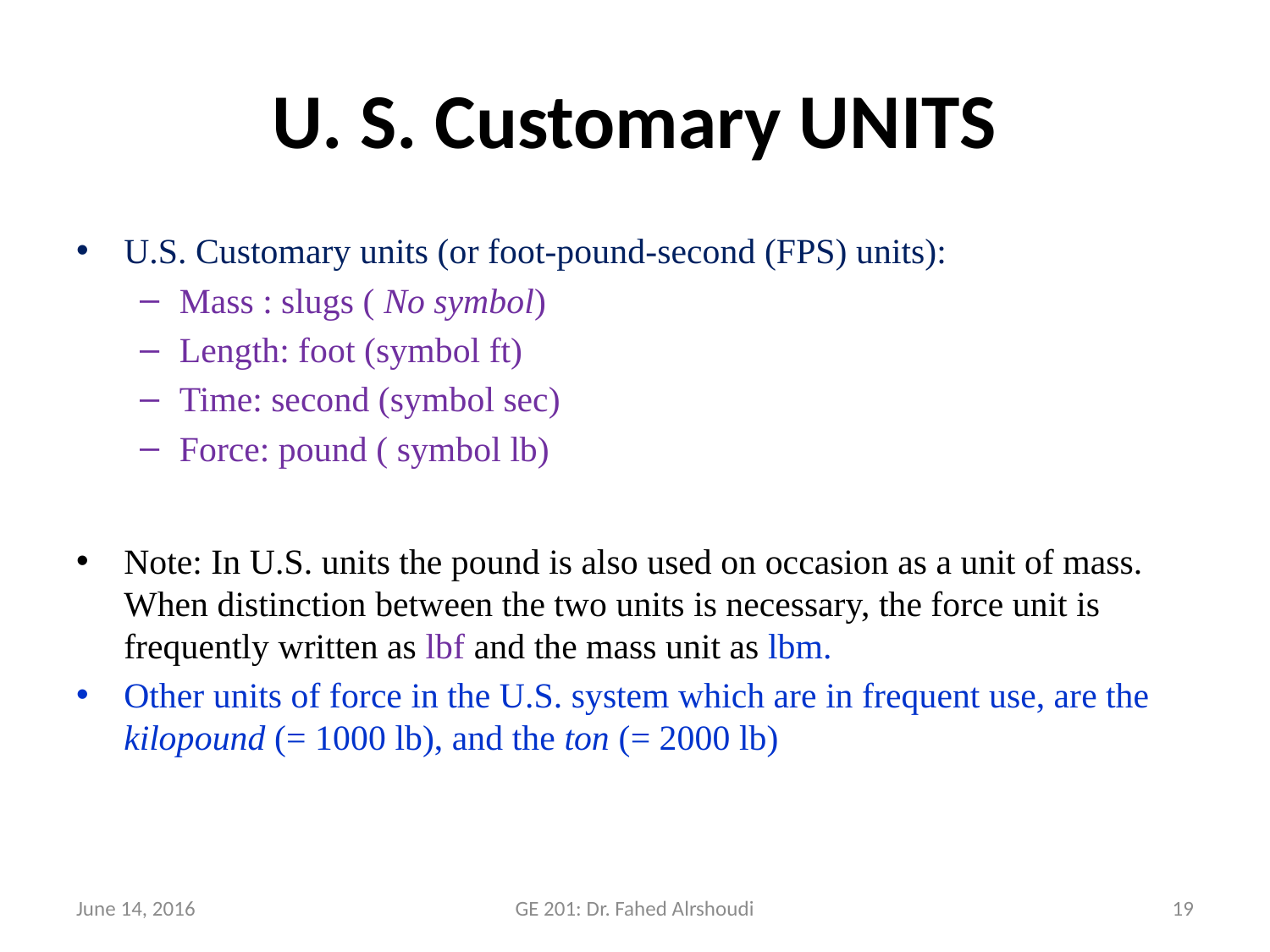

# U. S. Customary UNITS
U.S. Customary units (or foot-pound-second (FPS) units):
Mass : slugs ( No symbol)
Length: foot (symbol ft)
Time: second (symbol sec)
Force: pound ( symbol lb)

Note: In U.S. units the pound is also used on occasion as a unit of mass. When distinction between the two units is necessary, the force unit is frequently written as lbf and the mass unit as lbm.
Other units of force in the U.S. system which are in frequent use, are the kilopound (= 1000 lb), and the ton (= 2000 lb)
June 14, 2016
GE 201: Dr. Fahed Alrshoudi
19